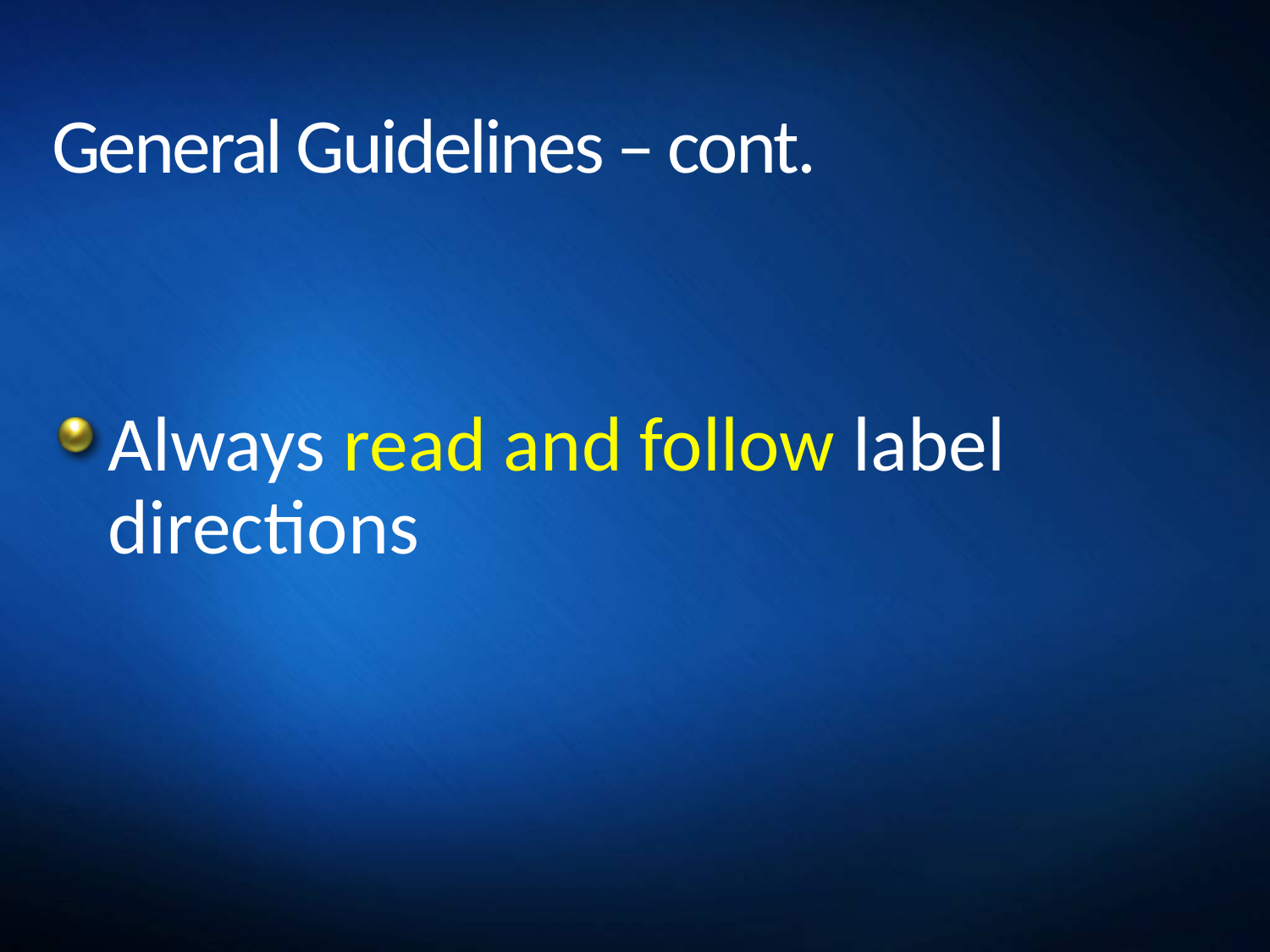

# General Guidelines – cont.

Always read and follow label directions